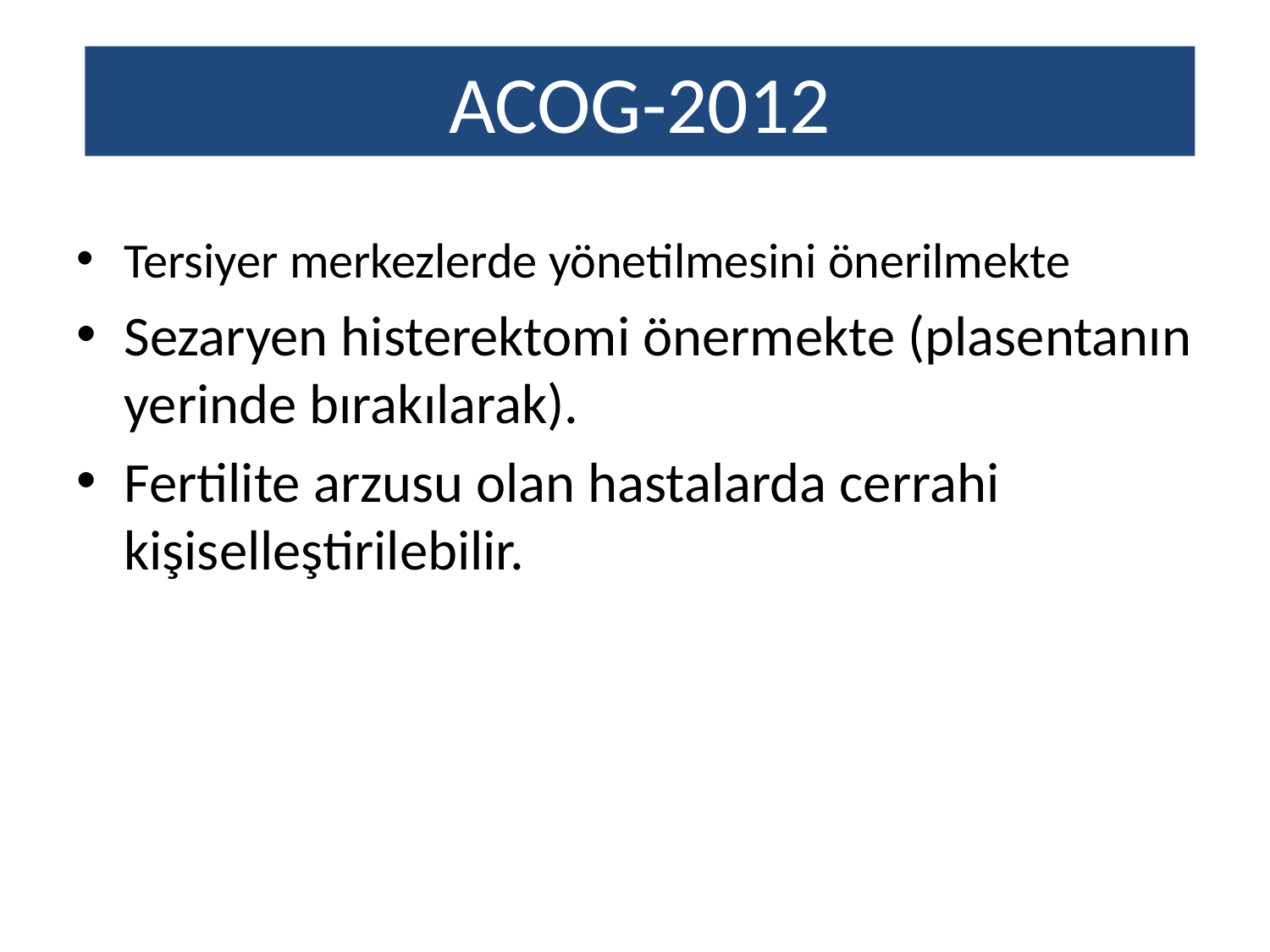

# ACOG-2012
Tersiyer merkezlerde yönetilmesini önerilmekte
Sezaryen histerektomi önermekte (plasentanın yerinde bırakılarak).
Fertilite arzusu olan hastalarda cerrahi kişiselleştirilebilir.